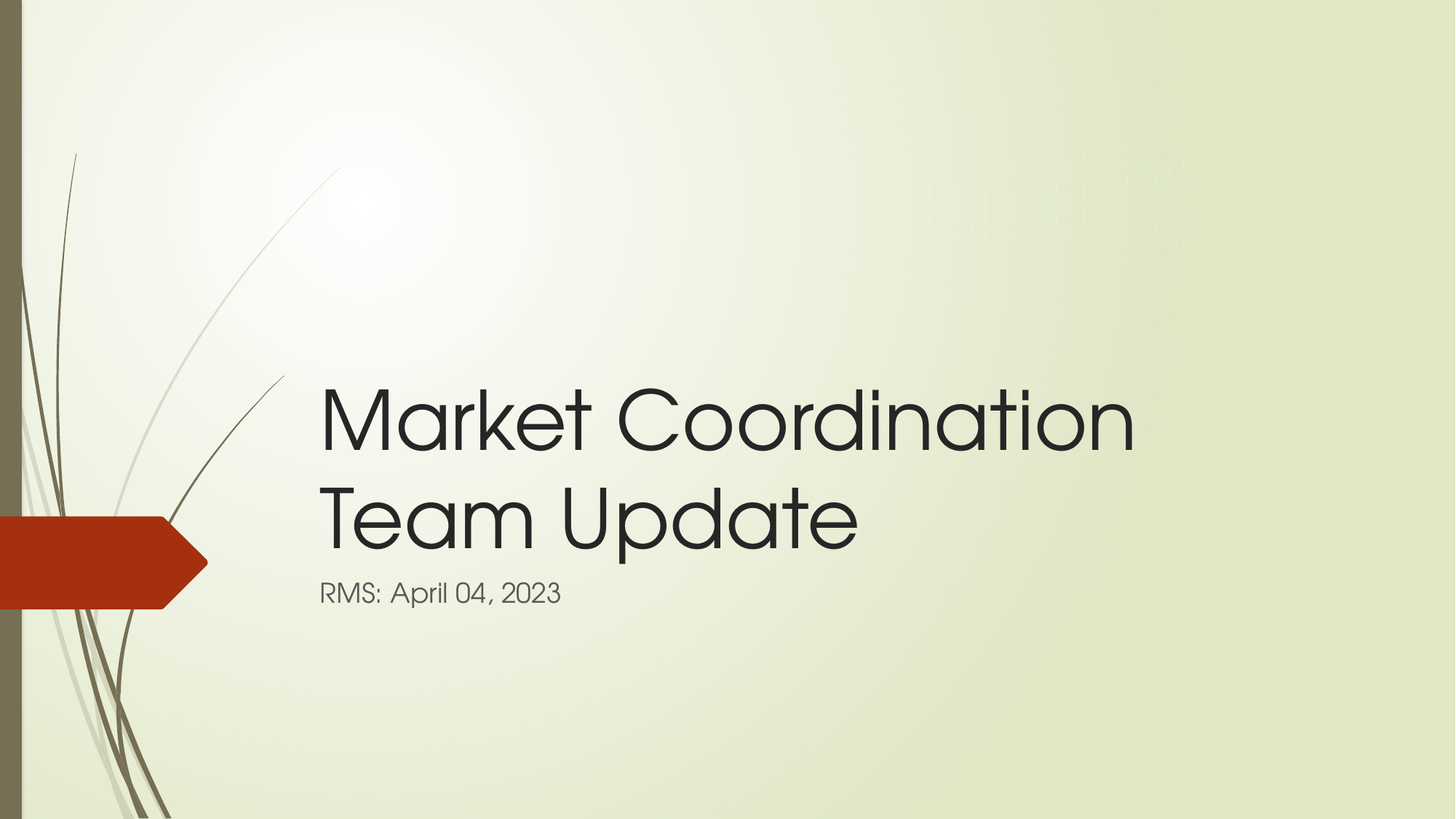

# Market Coordination Team Update
RMS: April 04, 2023